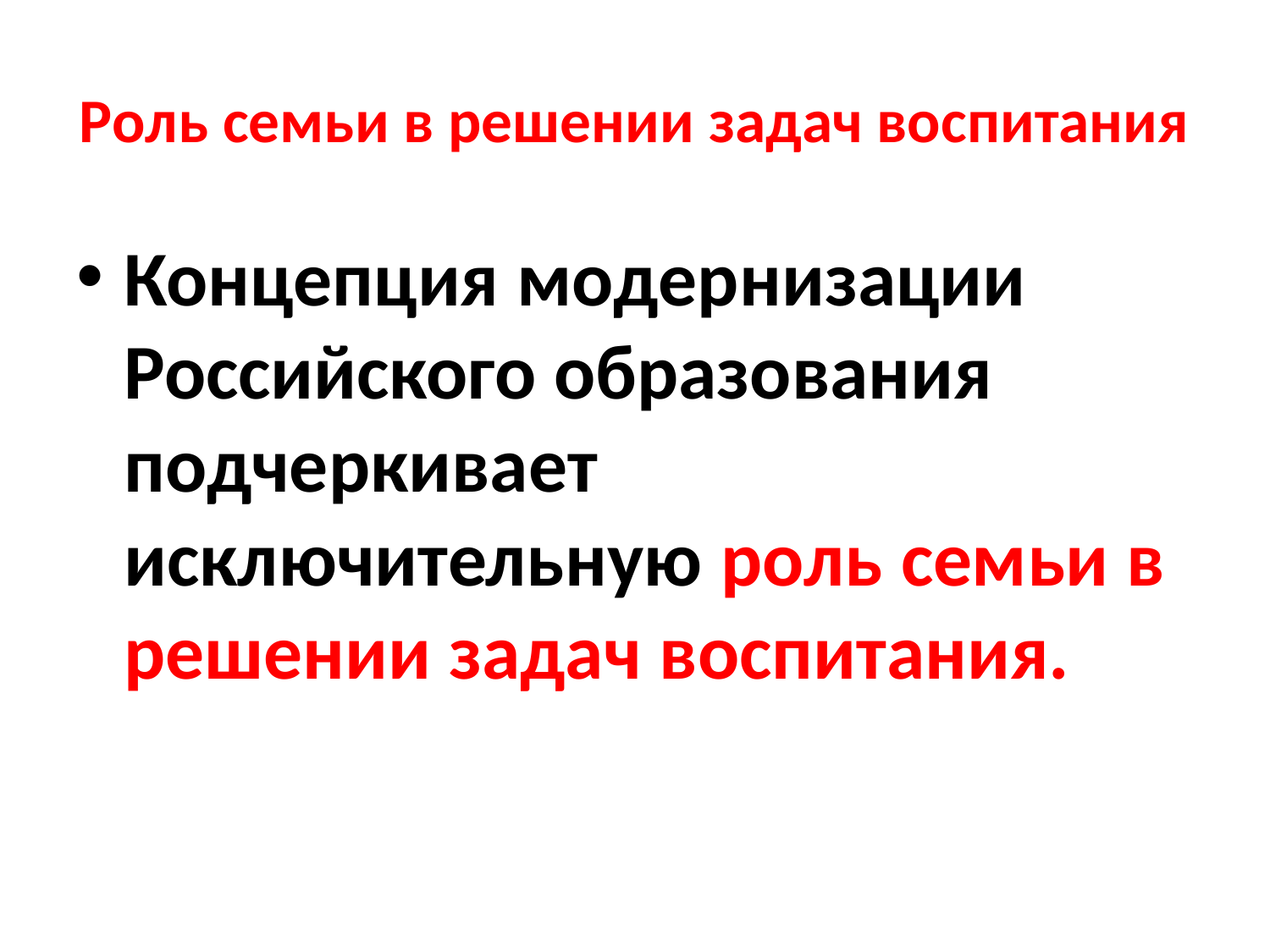

# Роль семьи в решении задач воспитания
Концепция модернизации Российского образования подчеркивает исключительную роль семьи в решении задач воспитания.